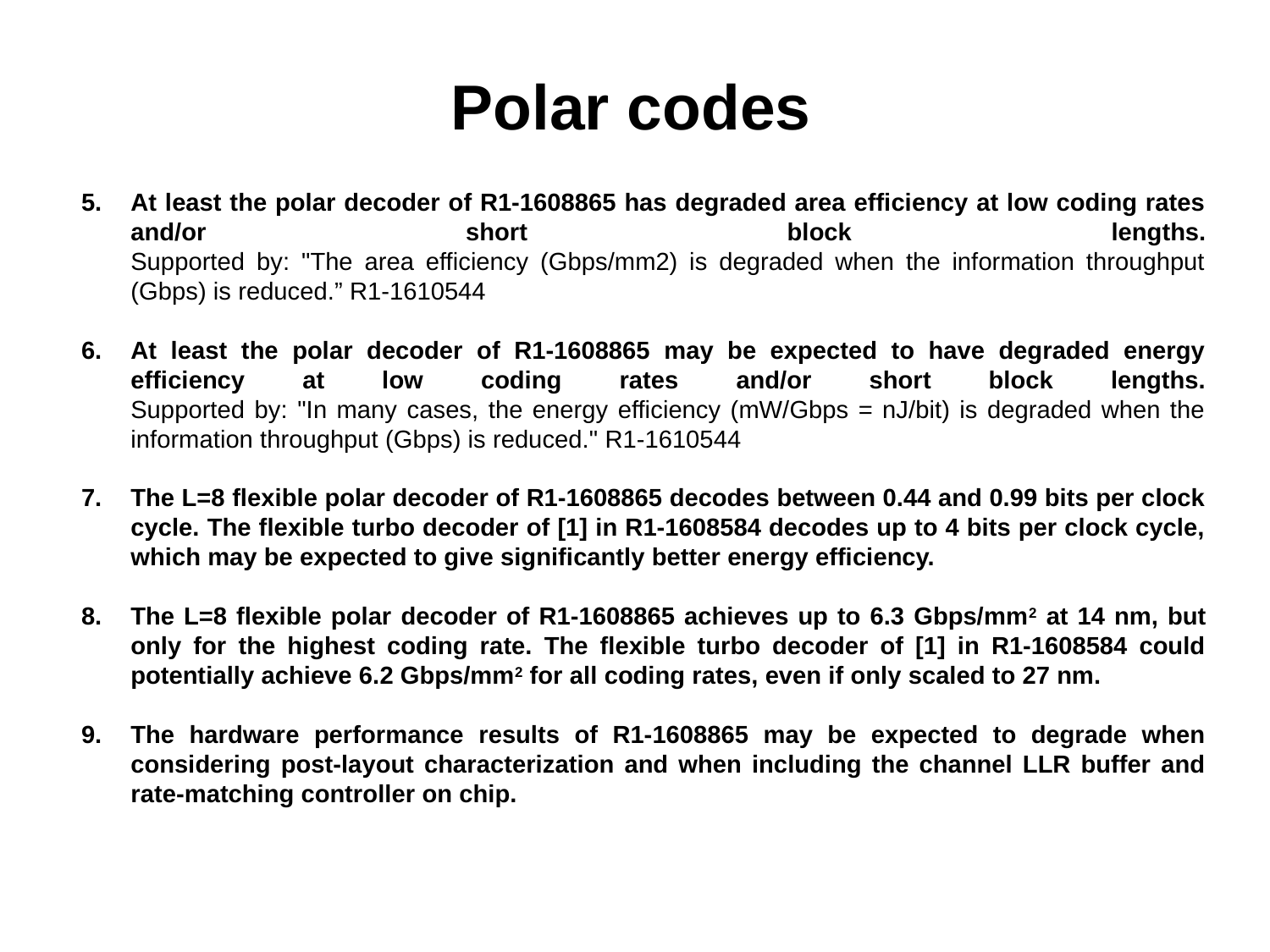

# Polar codes

At least the polar decoder of R1-1608865 has degraded area efficiency at low coding rates and/or short block lengths.
Supported by: "The area efficiency (Gbps/mm2) is degraded when the information throughput (Gbps) is reduced.” R1-1610544

At least the polar decoder of R1-1608865 may be expected to have degraded energy efficiency at low coding rates and/or short block lengths.
Supported by: "In many cases, the energy efficiency (mW/Gbps = nJ/bit) is degraded when the information throughput (Gbps) is reduced." R1-1610544

The L=8 flexible polar decoder of R1-1608865 decodes between 0.44 and 0.99 bits per clock cycle. The flexible turbo decoder of [1] in R1-1608584 decodes up to 4 bits per clock cycle, which may be expected to give significantly better energy efficiency.

The L=8 flexible polar decoder of R1-1608865 achieves up to 6.3 Gbps/mm2 at 14 nm, but only for the highest coding rate. The flexible turbo decoder of [1] in R1-1608584 could potentially achieve 6.2 Gbps/mm2 for all coding rates, even if only scaled to 27 nm.

The hardware performance results of R1-1608865 may be expected to degrade when considering post-layout characterization and when including the channel LLR buffer and rate-matching controller on chip.